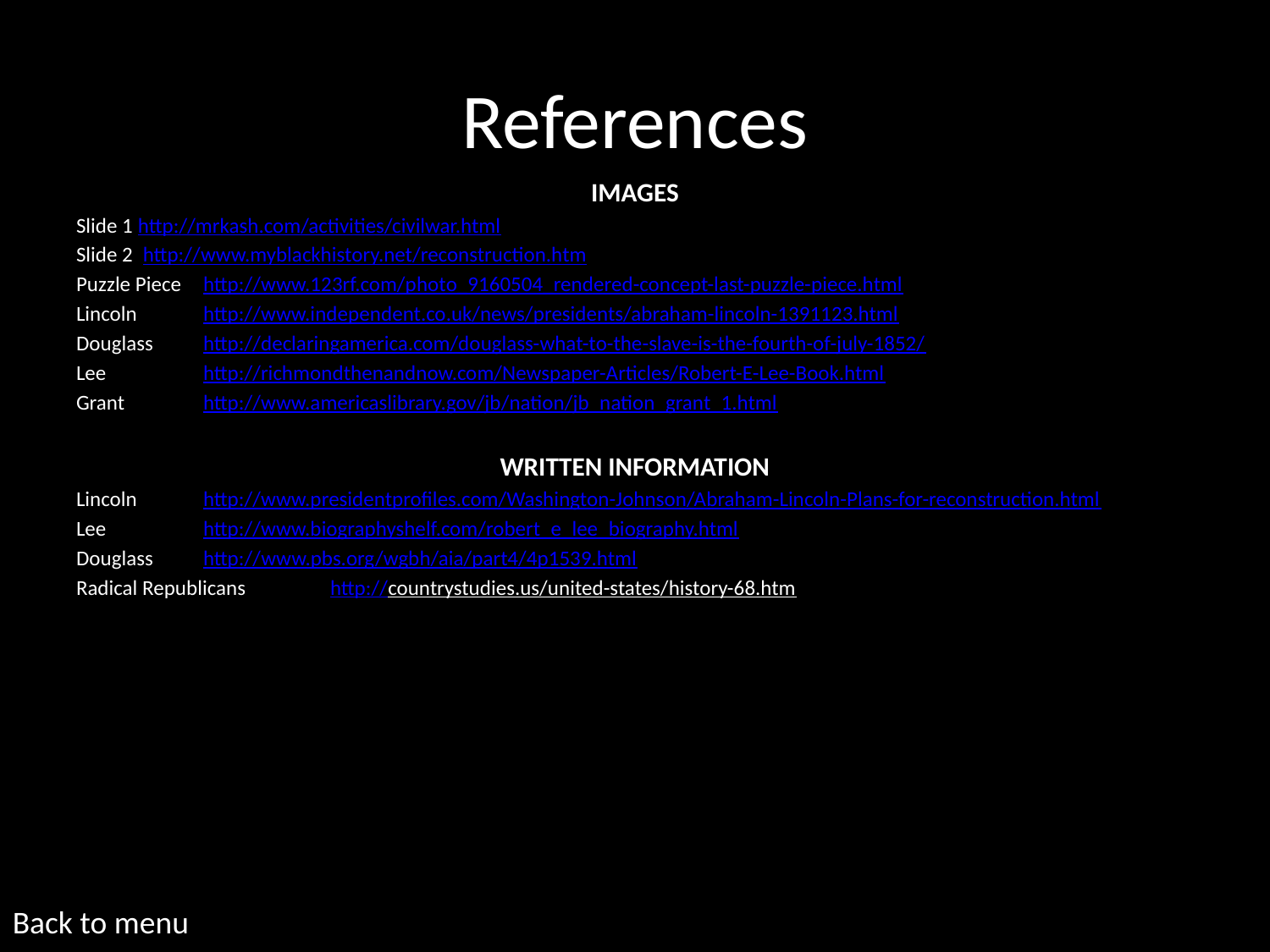

# References
IMAGES
Slide 1 http://mrkash.com/activities/civilwar.html
Slide 2  http://www.myblackhistory.net/reconstruction.htm
Puzzle Piece	http://www.123rf.com/photo_9160504_rendered-concept-last-puzzle-piece.html
Lincoln	http://www.independent.co.uk/news/presidents/abraham-lincoln-1391123.html
Douglass	http://declaringamerica.com/douglass-what-to-the-slave-is-the-fourth-of-july-1852/
Lee	http://richmondthenandnow.com/Newspaper-Articles/Robert-E-Lee-Book.html
Grant	http://www.americaslibrary.gov/jb/nation/jb_nation_grant_1.html

WRITTEN INFORMATION
Lincoln 	http://www.presidentprofiles.com/Washington-Johnson/Abraham-Lincoln-Plans-for-reconstruction.html
Lee      	http://www.biographyshelf.com/robert_e_lee_biography.html
Douglass	http://www.pbs.org/wgbh/aia/part4/4p1539.html
Radical Republicans	http://countrystudies.us/united-states/history-68.htm

Back to menu